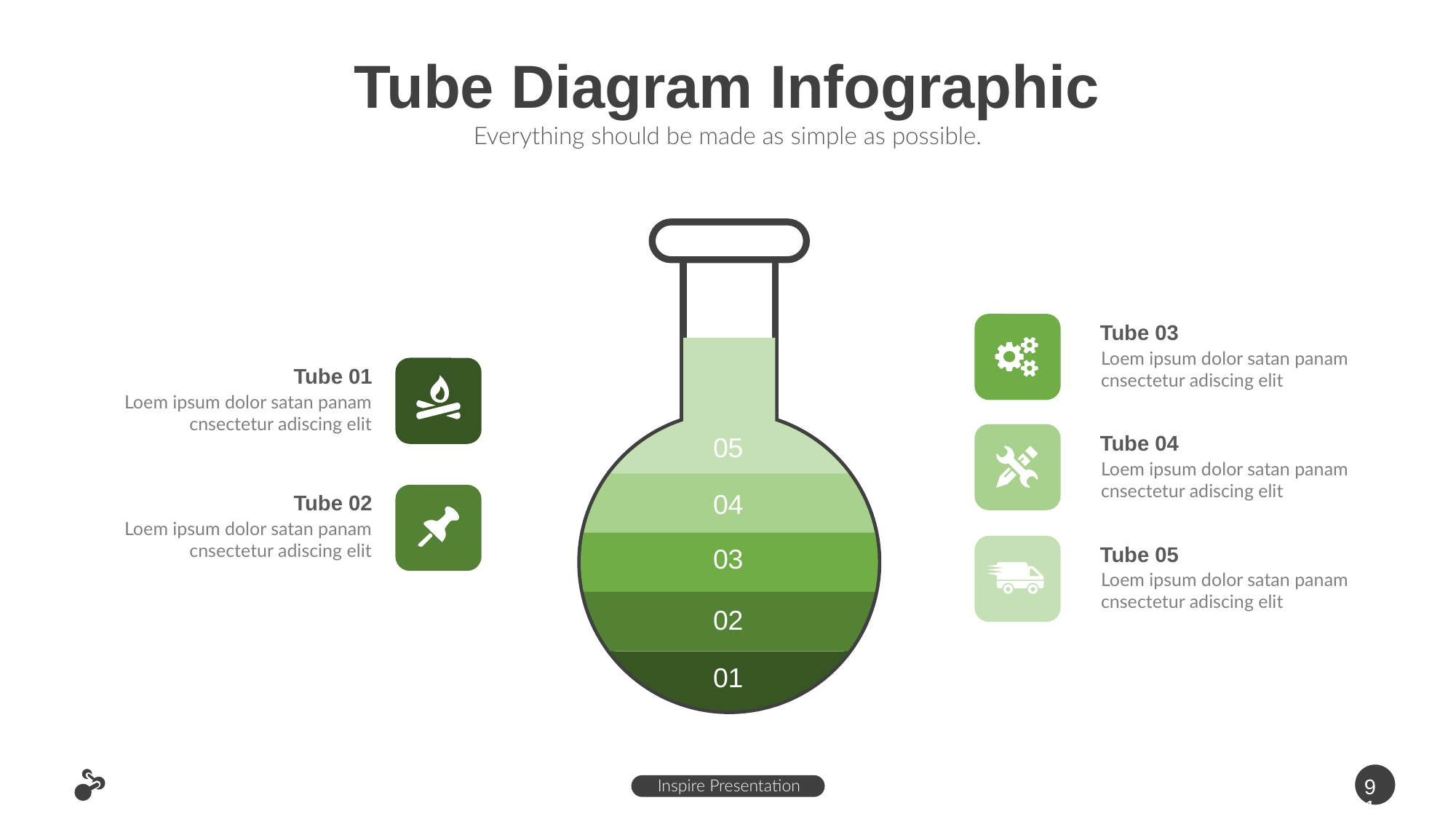

Tube Diagram Infographic
Everything should be made as simple as possible.

Tube 03
Loem ipsum dolor satan panam cnsectetur adiscing elit
Tube 01
Loem ipsum dolor satan panam cnsectetur adiscing elit

Tube 04
Loem ipsum dolor satan panam cnsectetur adiscing elit
05
Tube 02
Loem ipsum dolor satan panam cnsectetur adiscing elit

04

Tube 05
Loem ipsum dolor satan panam cnsectetur adiscing elit
03
02
01

91

Inspire Presentation